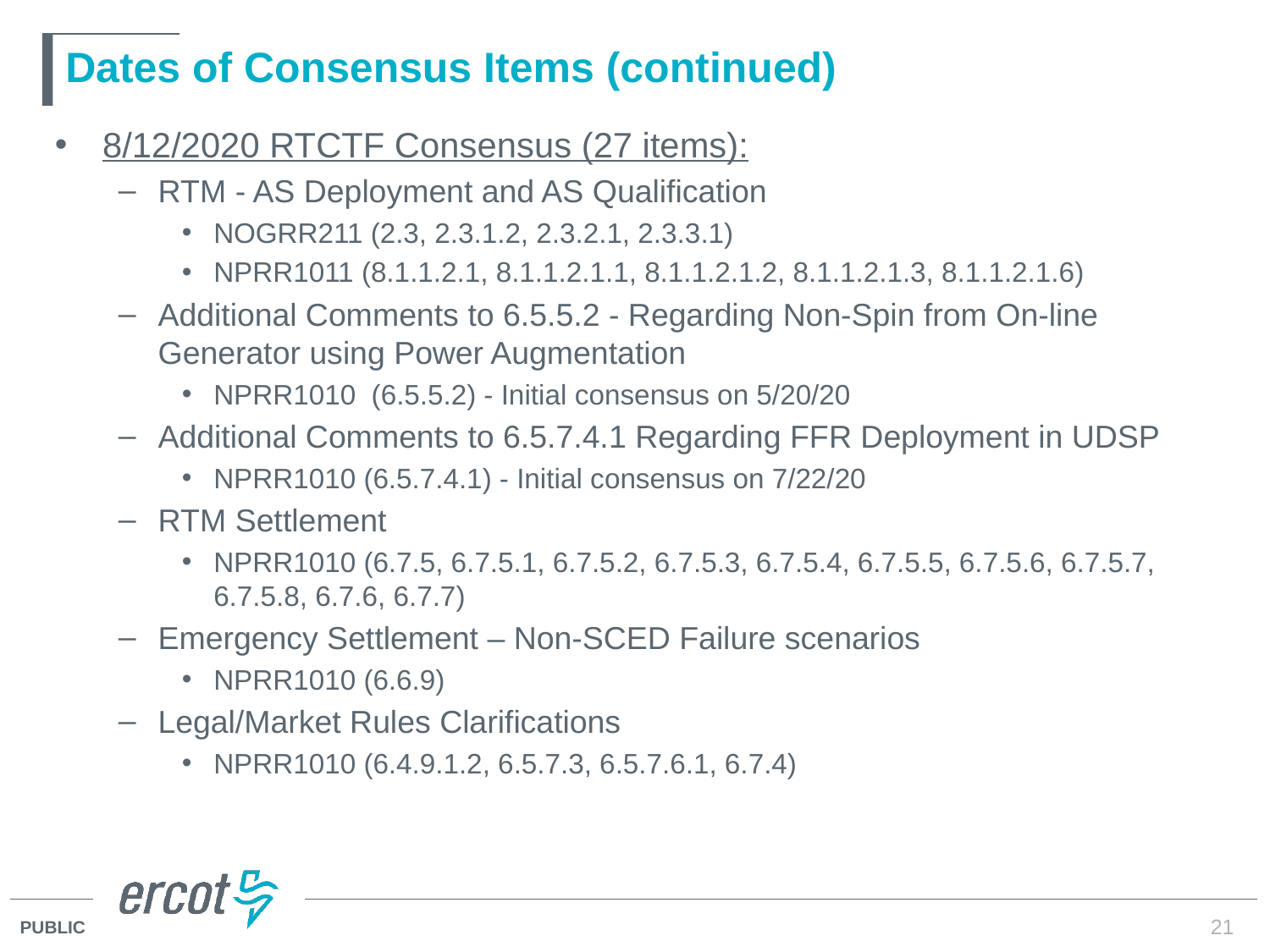

# Dates of Consensus Items (continued)
8/12/2020 RTCTF Consensus (27 items):
RTM - AS Deployment and AS Qualification
NOGRR211 (2.3, 2.3.1.2, 2.3.2.1, 2.3.3.1)
NPRR1011 (8.1.1.2.1, 8.1.1.2.1.1, 8.1.1.2.1.2, 8.1.1.2.1.3, 8.1.1.2.1.6)
Additional Comments to 6.5.5.2 - Regarding Non-Spin from On-line Generator using Power Augmentation
NPRR1010  (6.5.5.2) - Initial consensus on 5/20/20
Additional Comments to 6.5.7.4.1 Regarding FFR Deployment in UDSP
NPRR1010 (6.5.7.4.1) - Initial consensus on 7/22/20
RTM Settlement
NPRR1010 (6.7.5, 6.7.5.1, 6.7.5.2, 6.7.5.3, 6.7.5.4, 6.7.5.5, 6.7.5.6, 6.7.5.7, 6.7.5.8, 6.7.6, 6.7.7)
Emergency Settlement – Non-SCED Failure scenarios
NPRR1010 (6.6.9)
Legal/Market Rules Clarifications
NPRR1010 (6.4.9.1.2, 6.5.7.3, 6.5.7.6.1, 6.7.4)
21